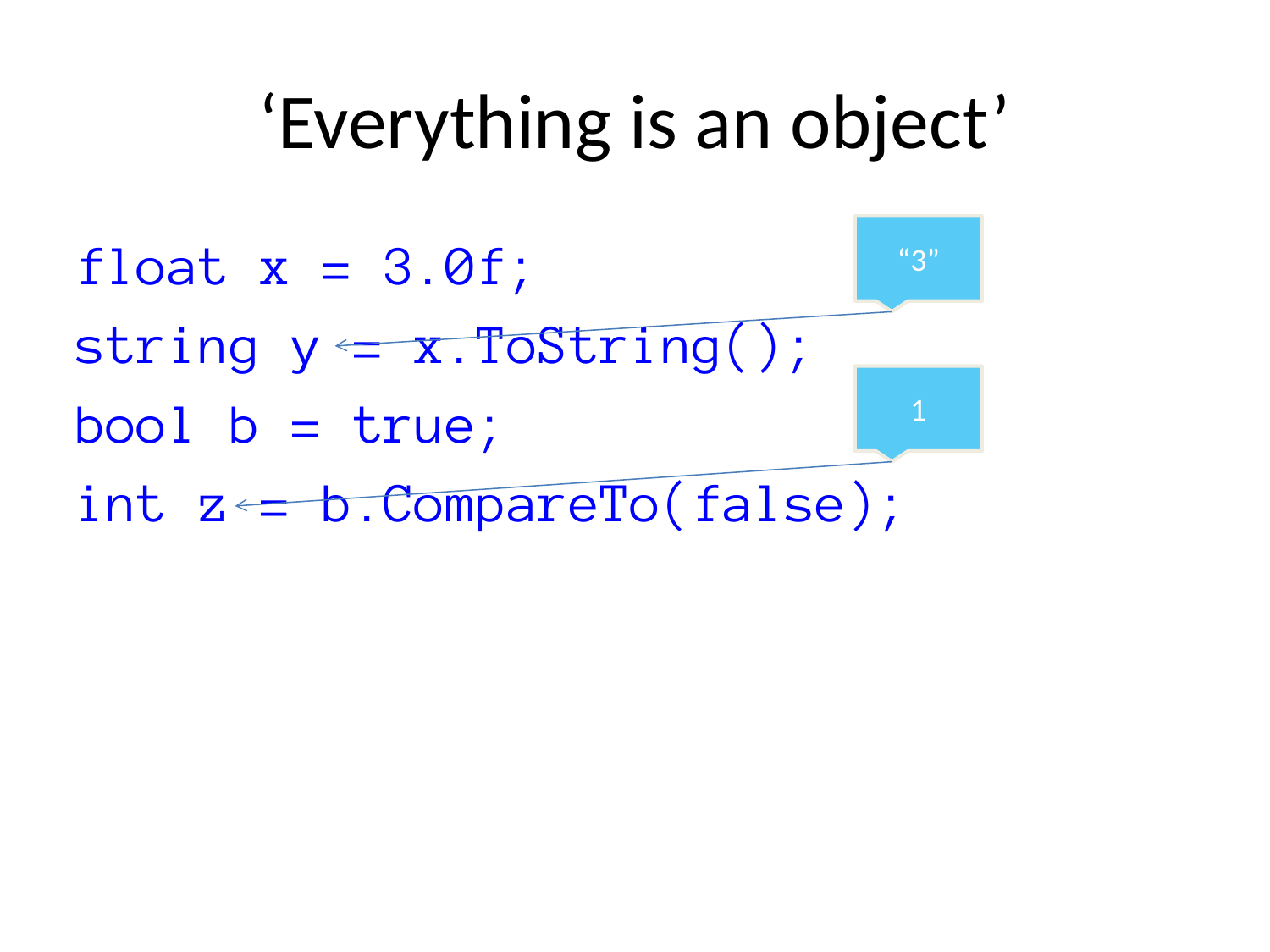

# ‘Everything is an object’
“3”
float x = 3.0f;
string y = x.ToString();
bool b = true;
int z = b.CompareTo(false);

1